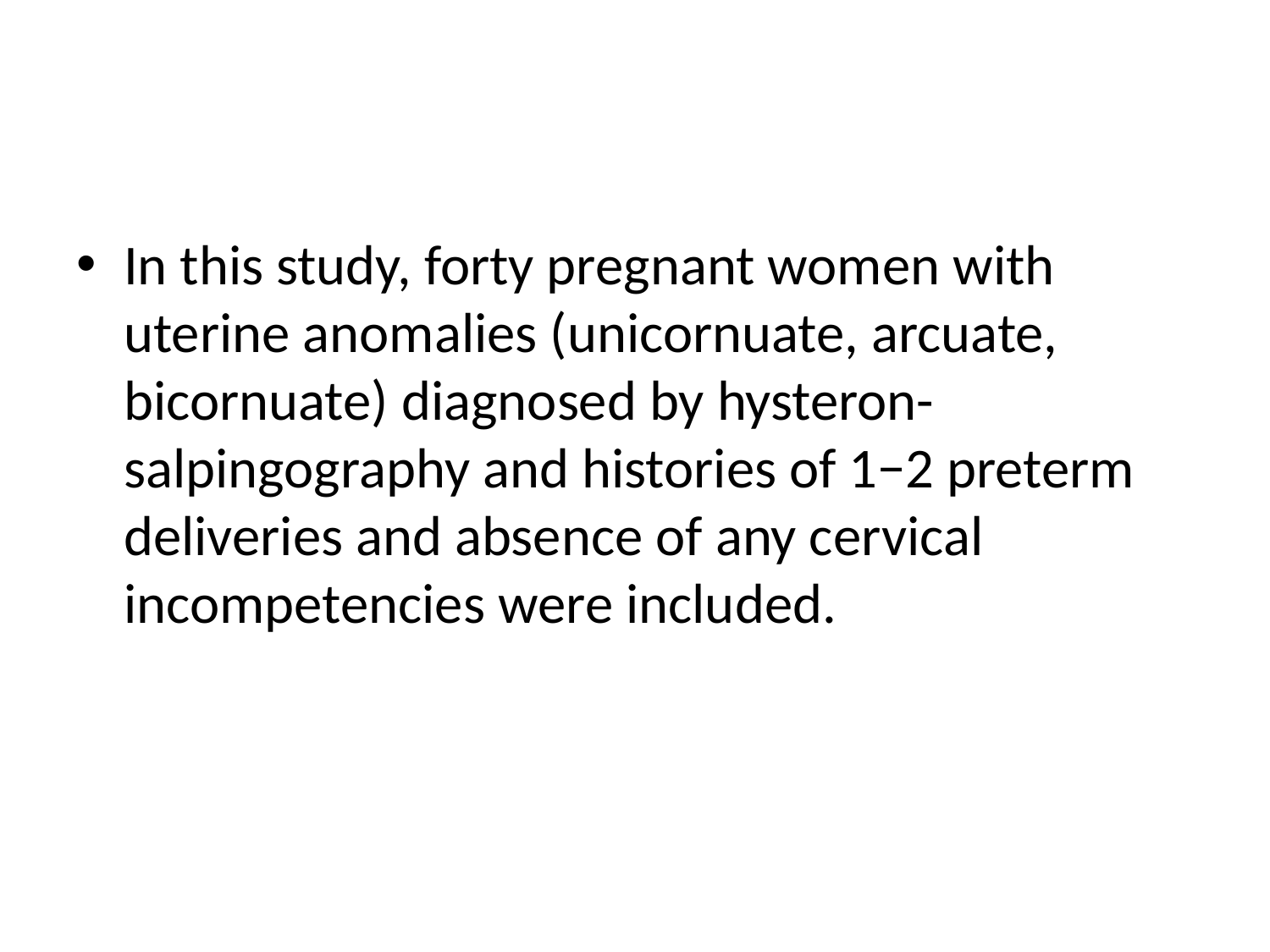

#
In this study, forty pregnant women with uterine anomalies (unicornuate, arcuate, bicornuate) diagnosed by hysteron-salpingography and histories of 1−2 preterm deliveries and absence of any cervical incompetencies were included.